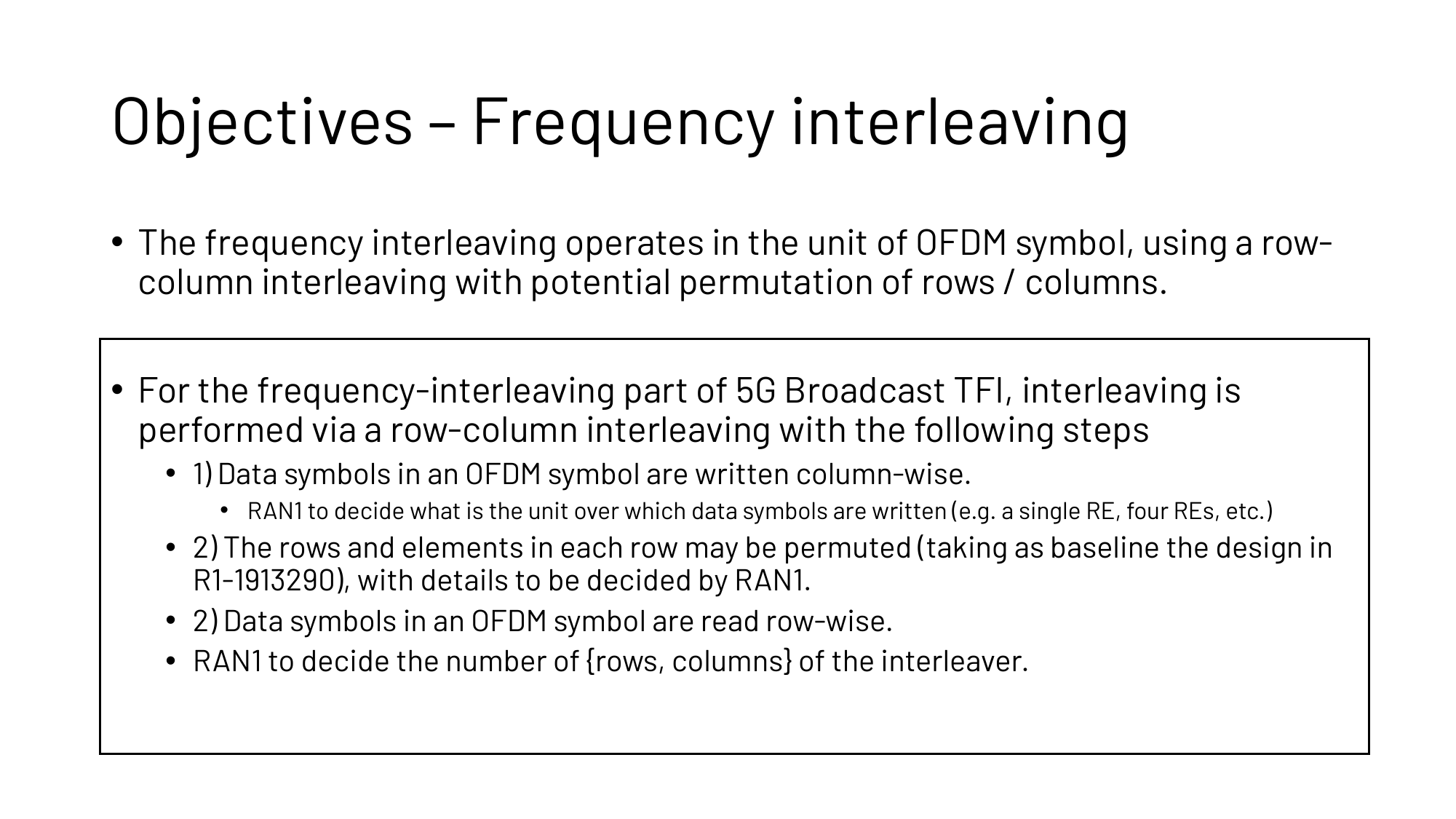

# Objectives – Frequency interleaving
The frequency interleaving operates in the unit of OFDM symbol, using a row-column interleaving with potential permutation of rows / columns.

For the frequency-interleaving part of 5G Broadcast TFI, interleaving is performed via a row-column interleaving with the following steps
1) Data symbols in an OFDM symbol are written column-wise.
RAN1 to decide what is the unit over which data symbols are written (e.g. a single RE, four REs, etc.)
2) The rows and elements in each row may be permuted (taking as baseline the design in R1-1913290), with details to be decided by RAN1.
2) Data symbols in an OFDM symbol are read row-wise.
RAN1 to decide the number of {rows, columns} of the interleaver.